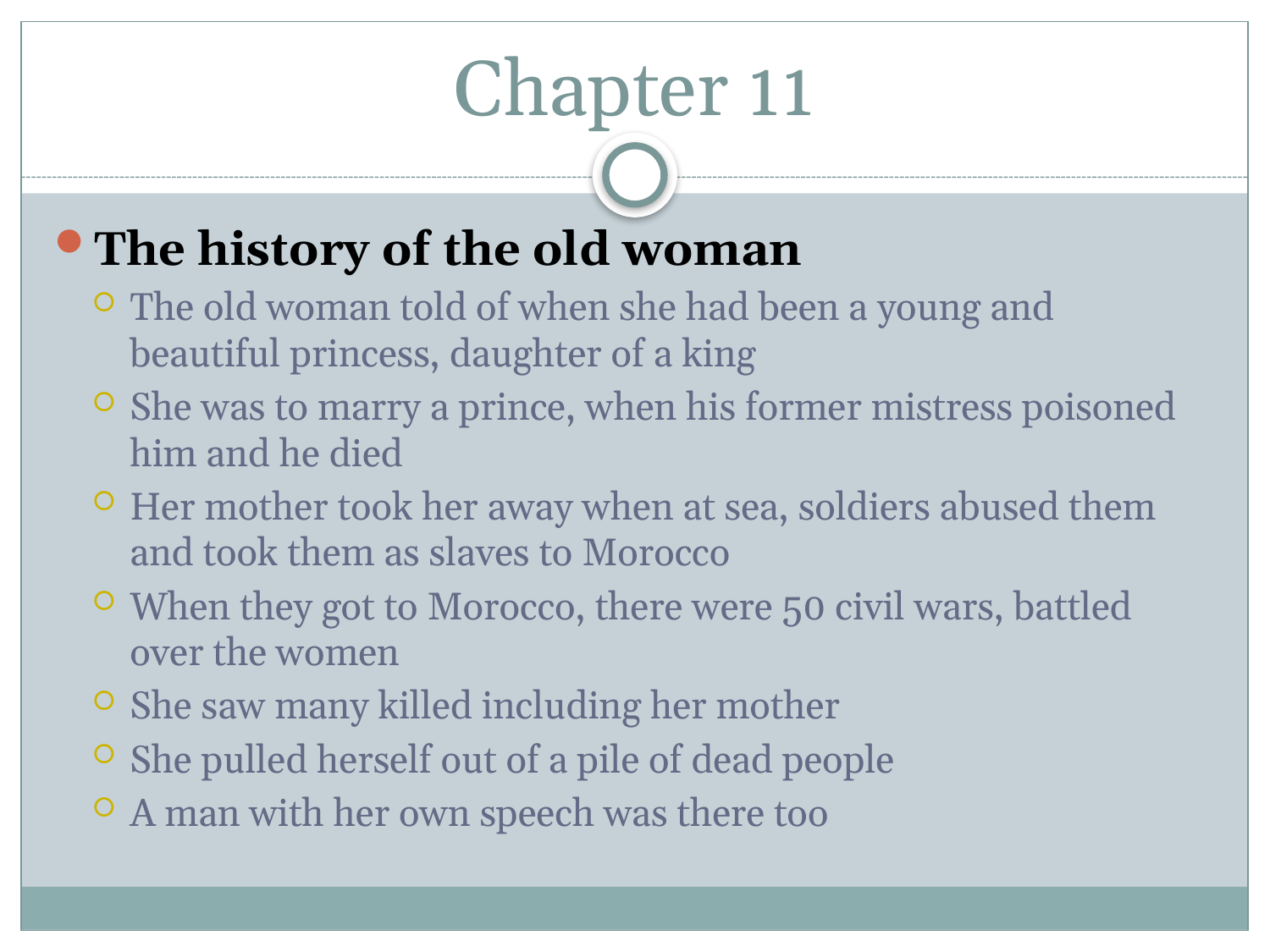

# Chapter 11
The history of the old woman
The old woman told of when she had been a young and beautiful princess, daughter of a king
She was to marry a prince, when his former mistress poisoned him and he died
Her mother took her away when at sea, soldiers abused them and took them as slaves to Morocco
When they got to Morocco, there were 50 civil wars, battled over the women
She saw many killed including her mother
She pulled herself out of a pile of dead people
A man with her own speech was there too